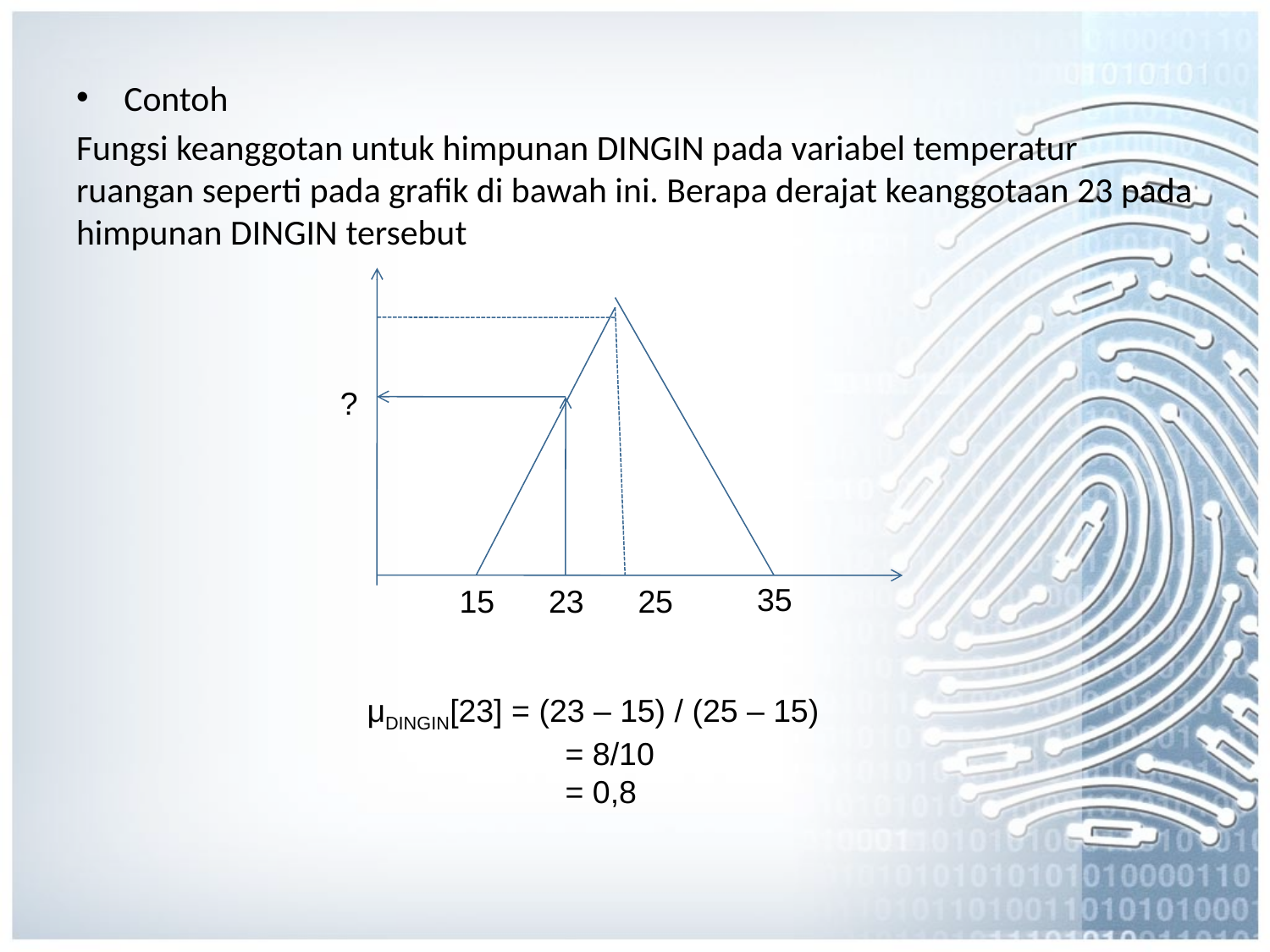

Contoh
Fungsi keanggotan untuk himpunan DINGIN pada variabel temperatur ruangan seperti pada grafik di bawah ini. Berapa derajat keanggotaan 23 pada himpunan DINGIN tersebut
?
35
15
23
25
μDINGIN[23] = (23 – 15) / (25 – 15)
	        = 8/10
	        = 0,8